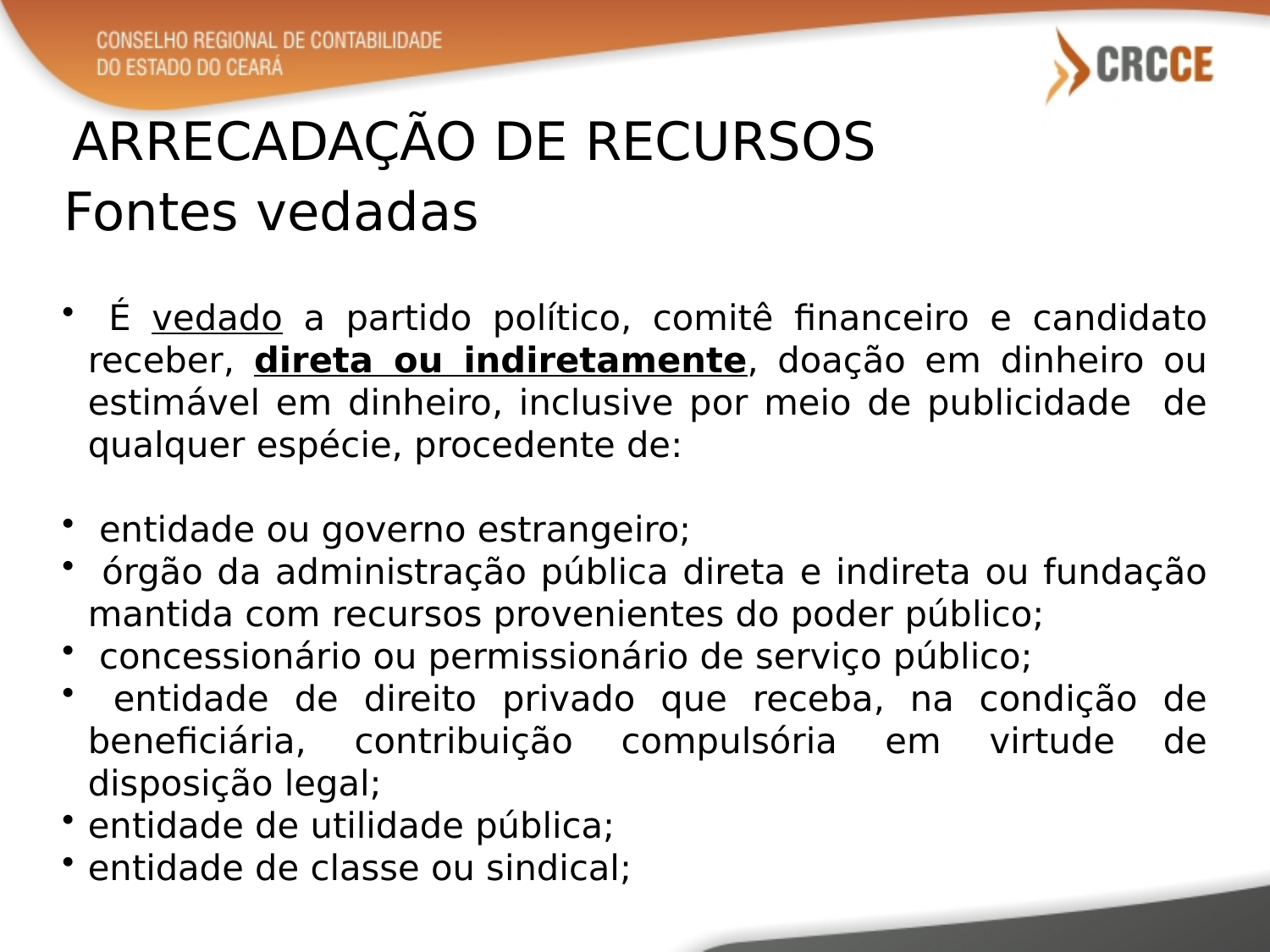

ARRECADAÇÃO DE RECURSOS
 Fontes vedadas
 É vedado a partido político, comitê financeiro e candidato receber, direta ou indiretamente, doação em dinheiro ou estimável em dinheiro, inclusive por meio de publicidade  de qualquer espécie, procedente de:

 entidade ou governo estrangeiro;
 órgão da administração pública direta e indireta ou fundação mantida com recursos provenientes do poder público;
 concessionário ou permissionário de serviço público;
 entidade de direito privado que receba, na condição de beneficiária, contribuição compulsória em virtude de disposição legal;
entidade de utilidade pública;
entidade de classe ou sindical;